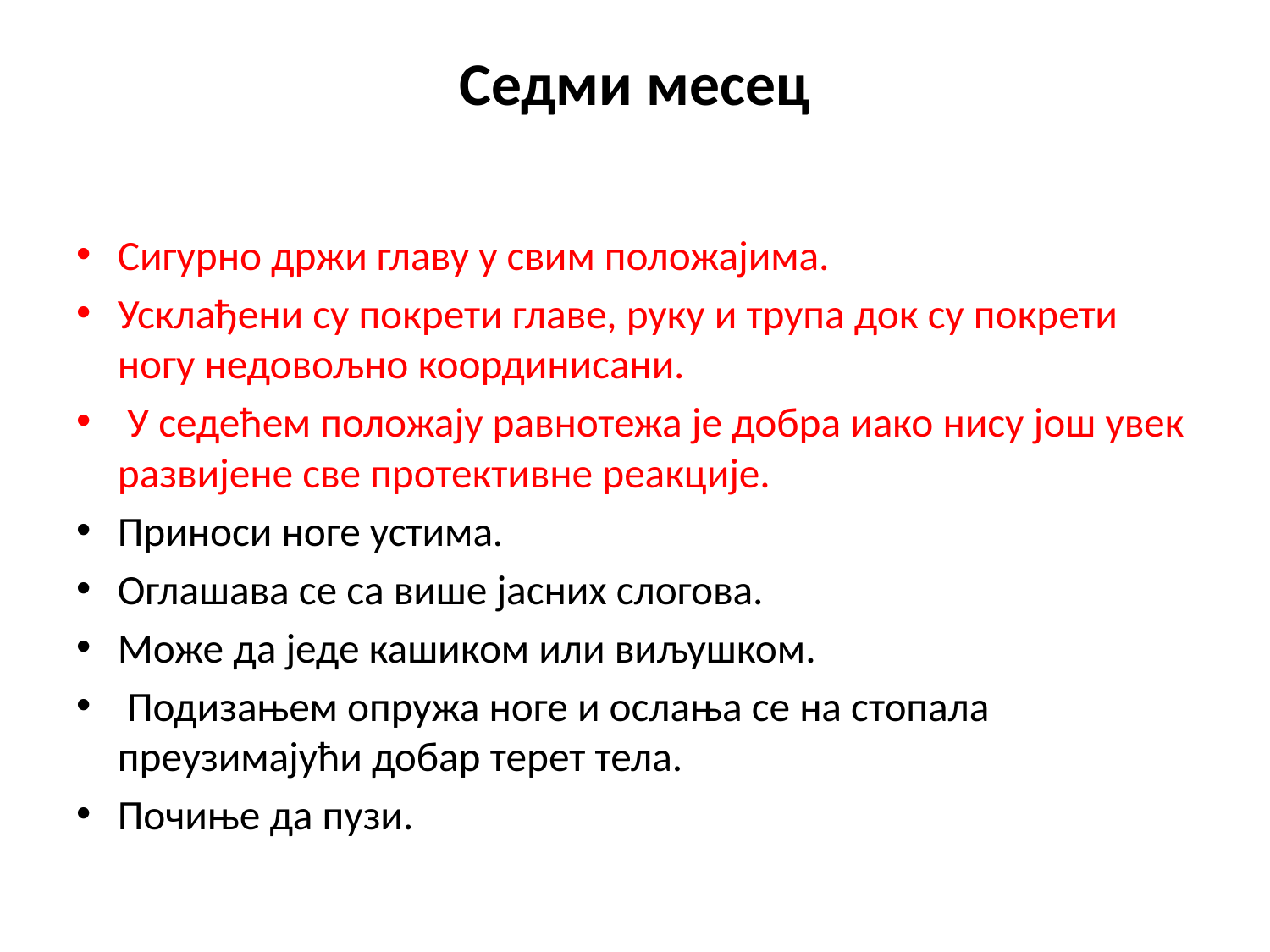

# Седми месец
Сигурно држи главу у свим положајима.
Усклађени су покрети главе, руку и трупа док су покрети ногу недовољно координисани.
 У седећем положају равнотежа је добра иако нису још увек развијене све протективне реакције.
Приноси ноге устима.
Оглашава се са више јасних слогова.
Може да једе кашиком или виљушком.
 Подизањем опружа ноге и ослања се на стопала преузимајући добар терет тела.
Почиње да пузи.